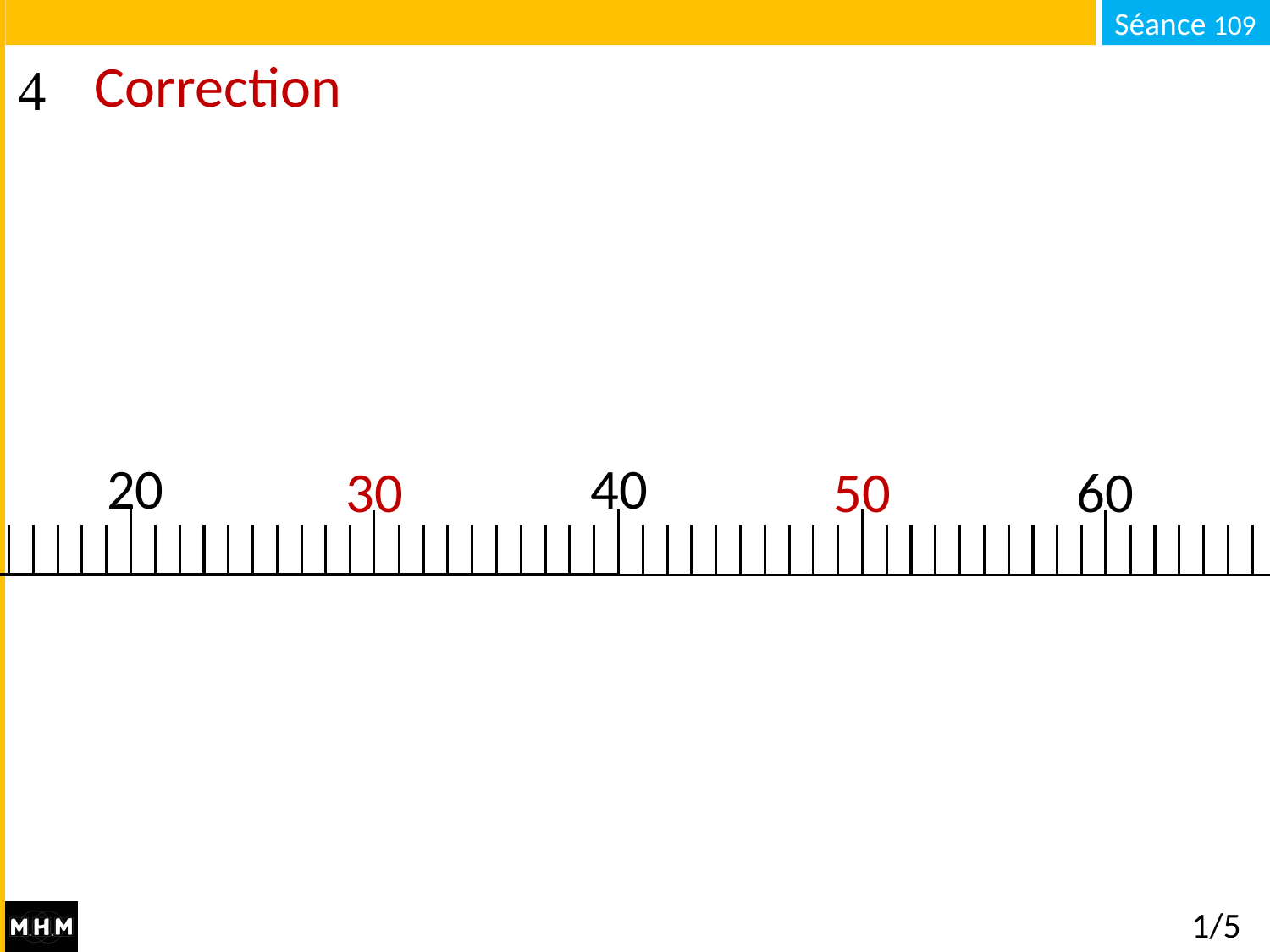

# Correction
20
40
50
60
30
1/5